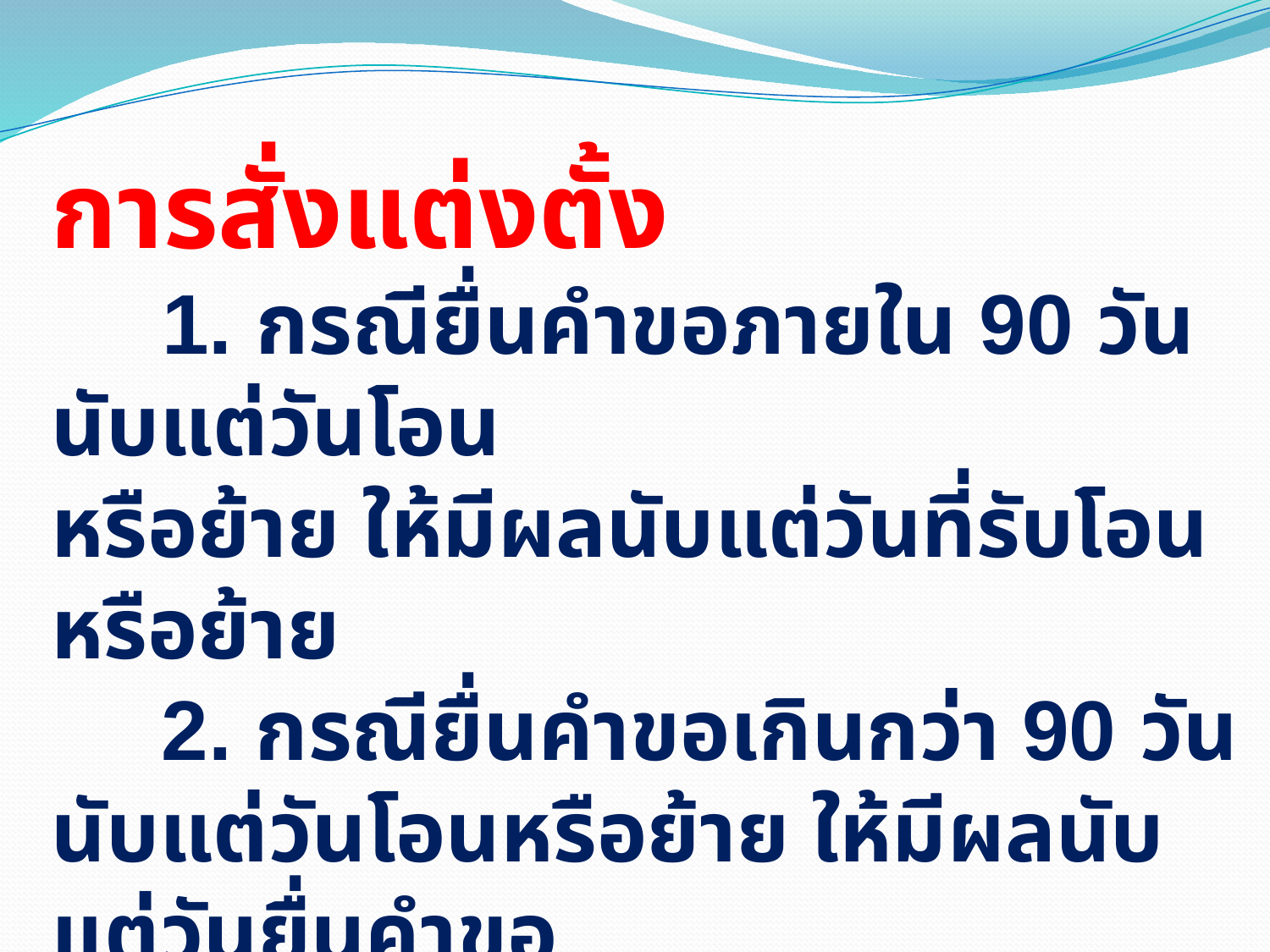

การสั่งแต่งตั้ง
      1. กรณียื่นคำขอภายใน 90 วัน นับแต่วันโอน
หรือย้าย ให้มีผลนับแต่วันที่รับโอนหรือย้าย
     2. กรณียื่นคำขอเกินกว่า 90 วัน นับแต่วันโอนหรือย้าย ให้มีผลนับแต่วันยื่นคำขอ